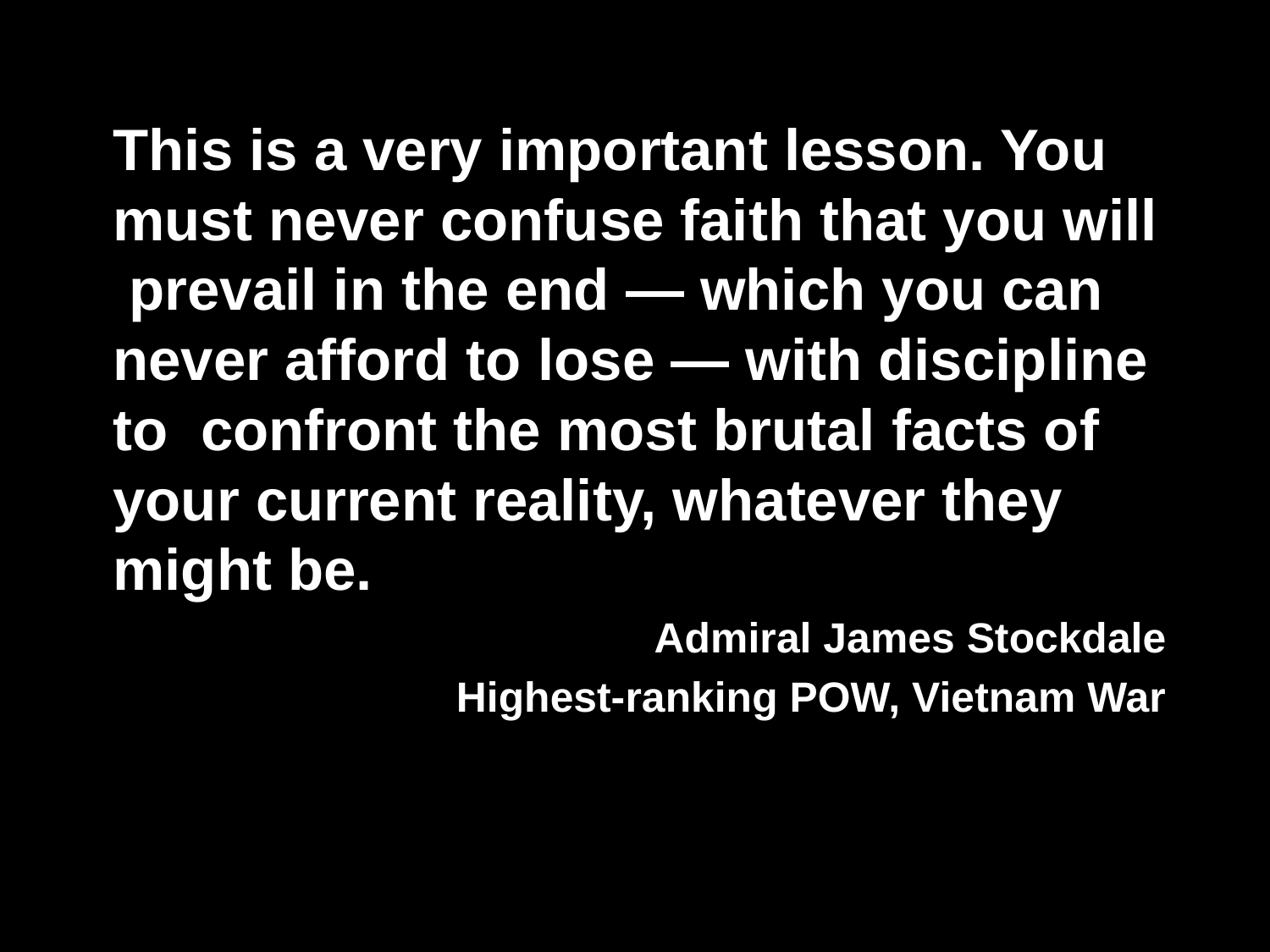

This is a very important lesson. You must never confuse faith that you will  prevail in the end — which you can never afford to lose — with discipline to  confront the most brutal facts of your current reality, whatever they might be.
Admiral James Stockdale
Highest-ranking POW, Vietnam War